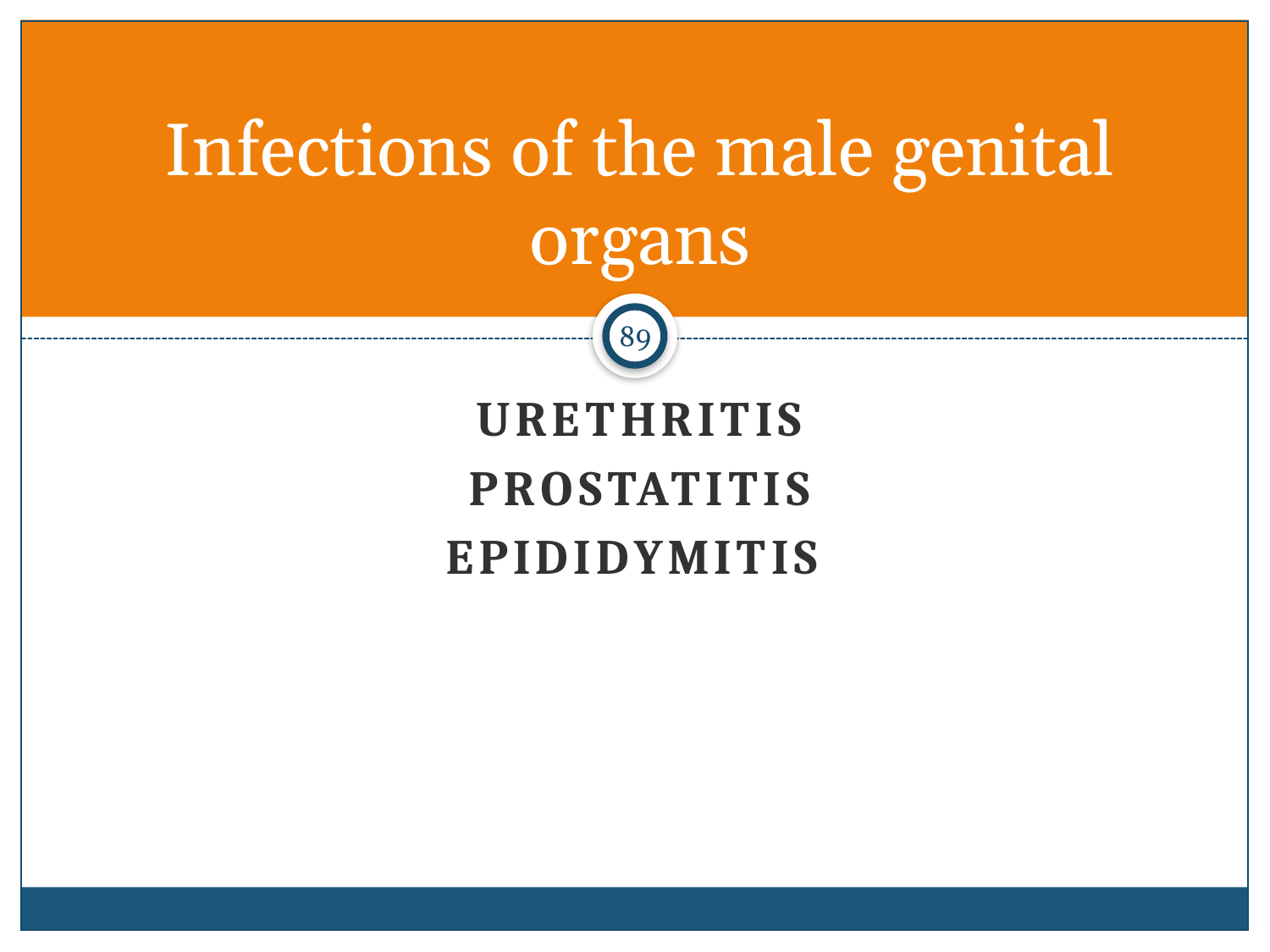

# Infections of the male genital organs
89
Urethritis
Prostatitis
Epididymitis